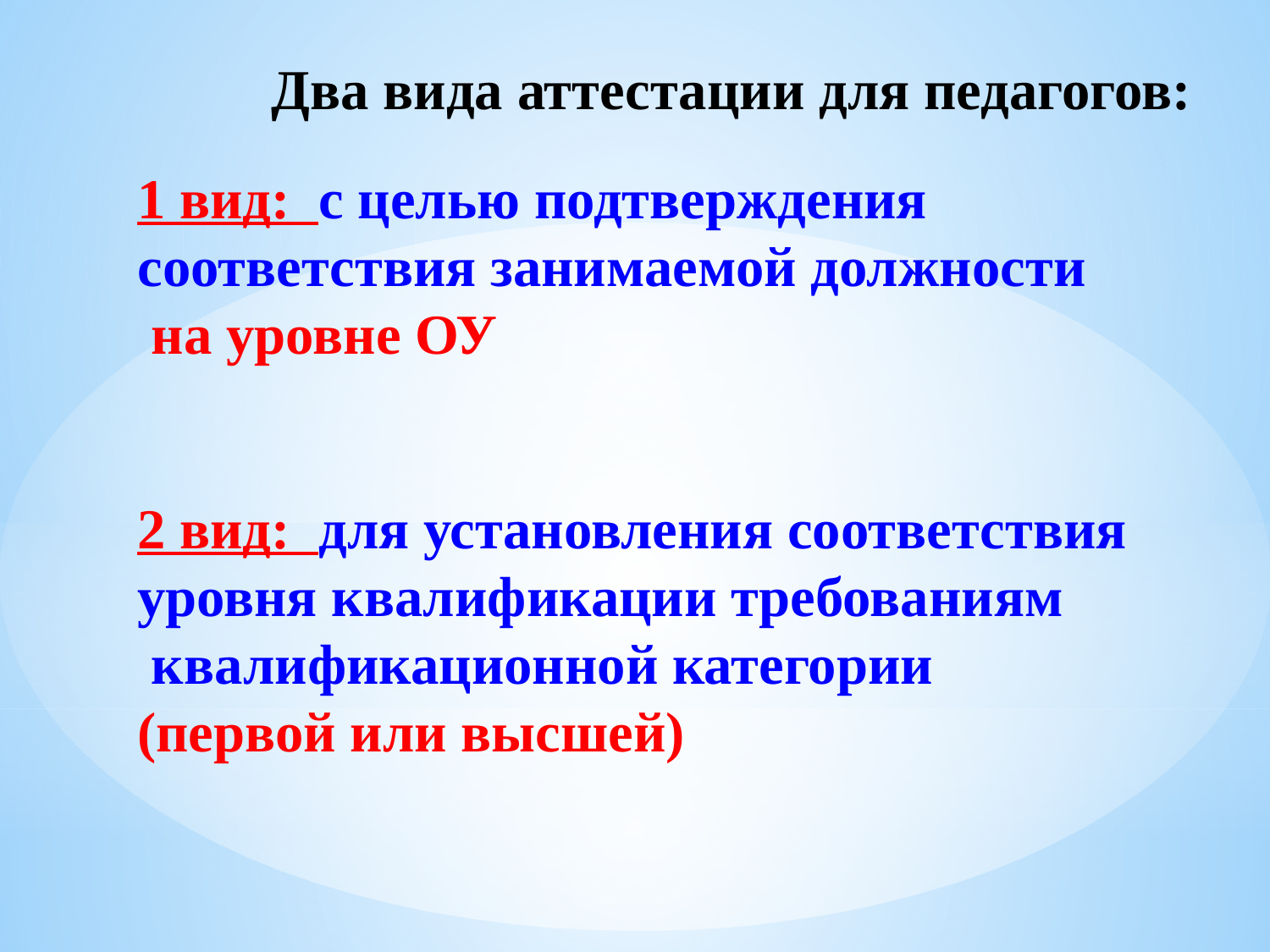

Два вида аттестации для педагогов:
1 вид:  с целью подтверждения
соответствия занимаемой должности
 на уровне ОУ
2 вид:  для установления соответствия
уровня квалификации требованиям
 квалификационной категории
(первой или высшей)